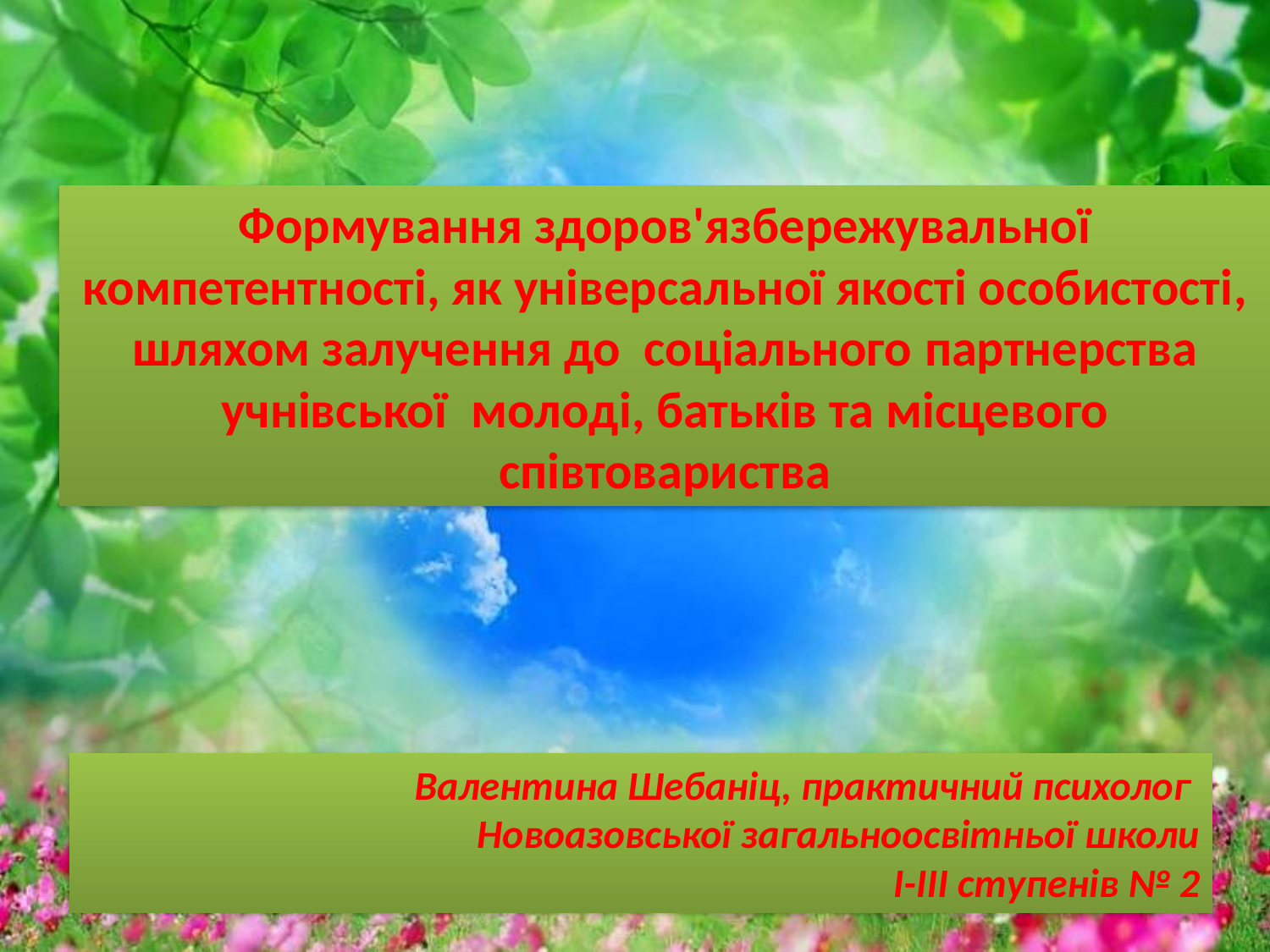

Формування здоров'язбережувальної компетентності, як універсальної якості особистості,
шляхом залучення до  соціального партнерства учнівської  молоді, батьків та місцевого співтовариства

Валентина Шебаніц, практичний психолог
Новоазовської загальноосвітньої школи
 І-ІІІ ступенів № 2